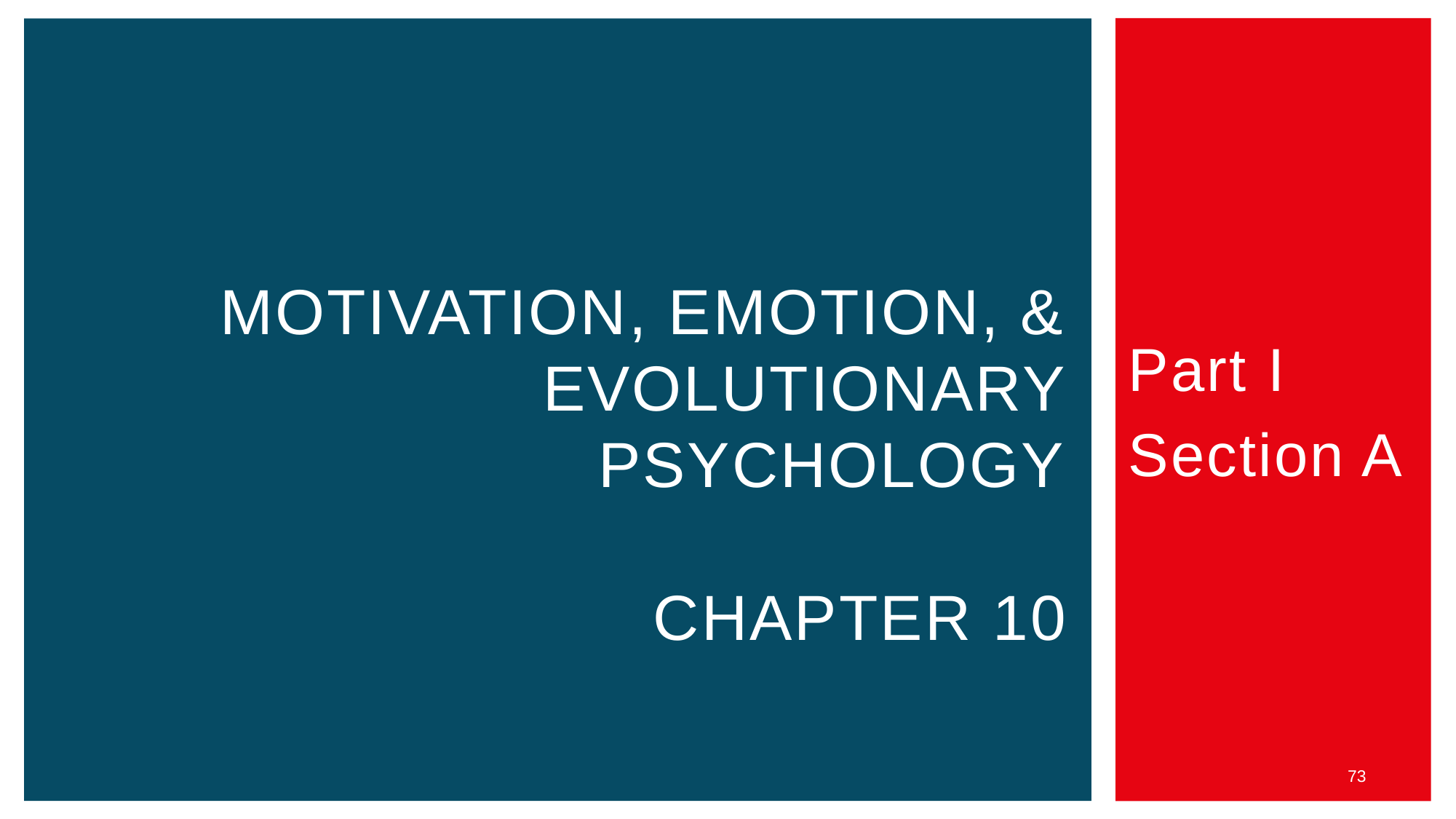

Part I
Section A
# Motivation, Emotion, & Evolutionary Psychology Chapter 10
73